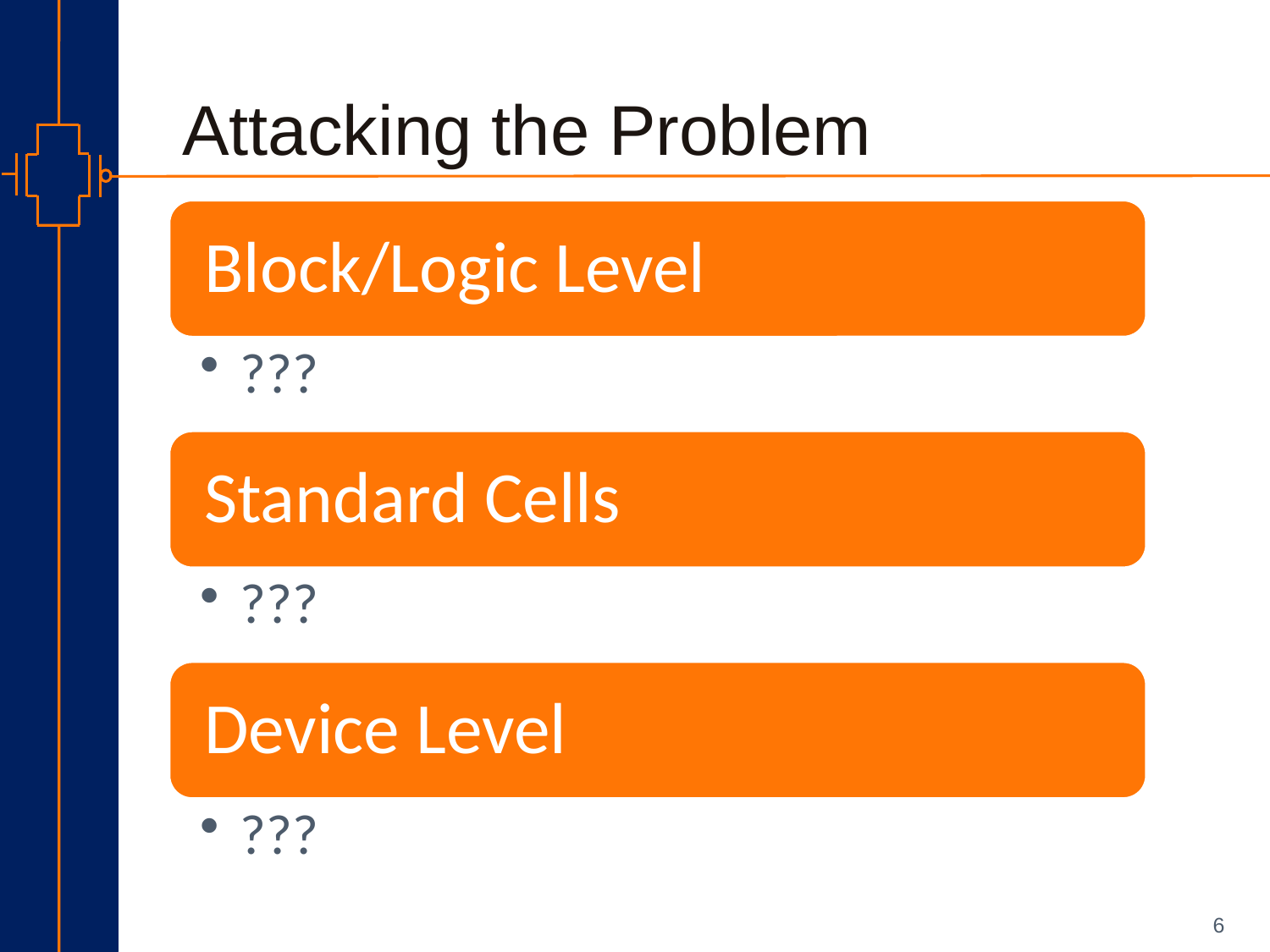

# Attacking the Problem
Block/Logic Level
???
Standard Cells
???
Device Level
???
6